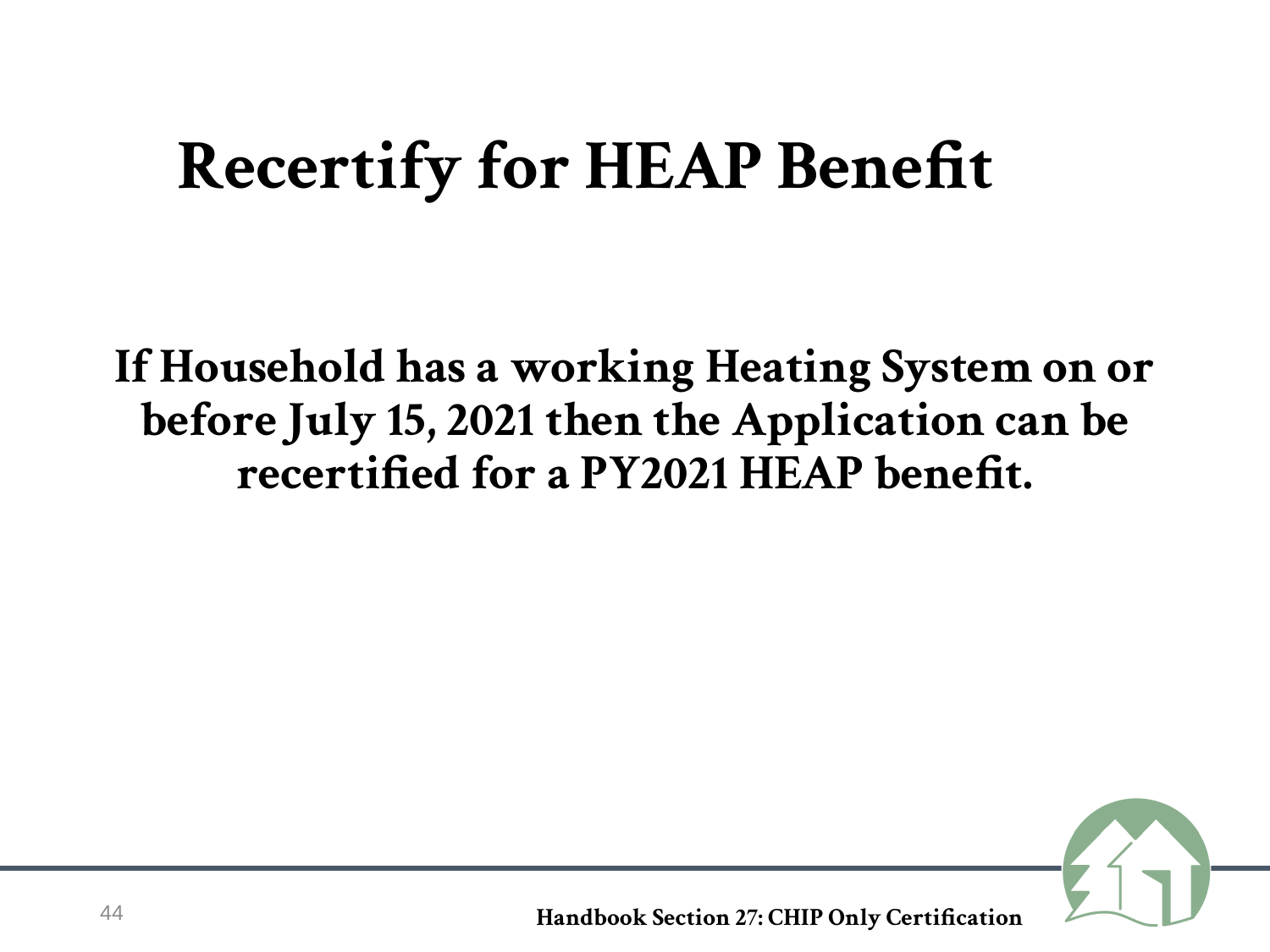

# Recertify for HEAP Benefit
If Household has a working Heating System on or before July 15, 2021 then the Application can be recertified for a PY2021 HEAP benefit.

44
Handbook Section 27: CHIP Only Certification